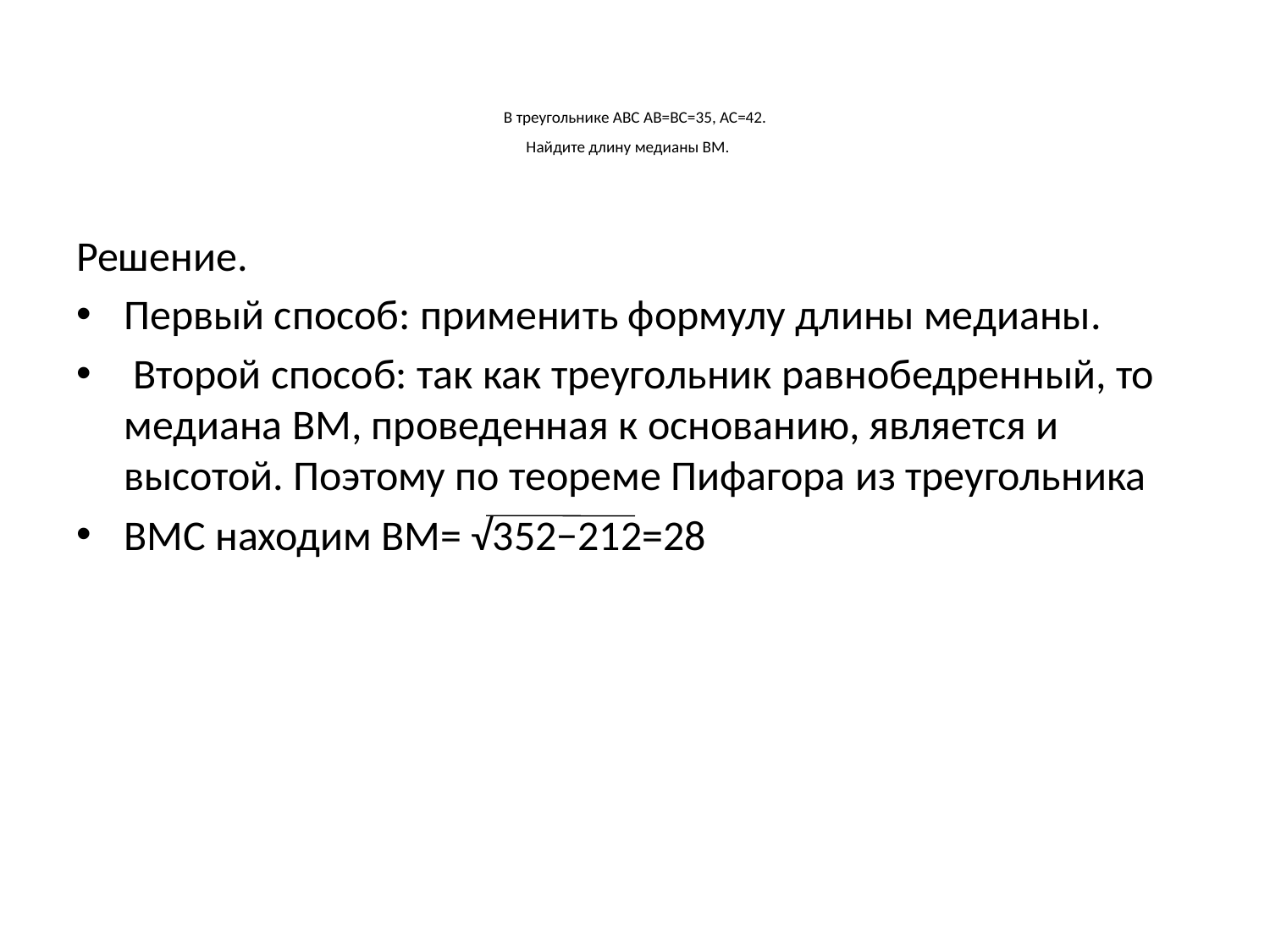

# В треугольнике ABC AB=BC=35, AC=42. Найдите длину медианы BM.
Решение.
Первый способ: применить формулу длины медианы.
 Второй способ: так как треугольник равнобедренный, то медиана BM, проведенная к основанию, является и высотой. Поэтому по теореме Пифагора из треугольника
BMC находим BM= √352−212=28